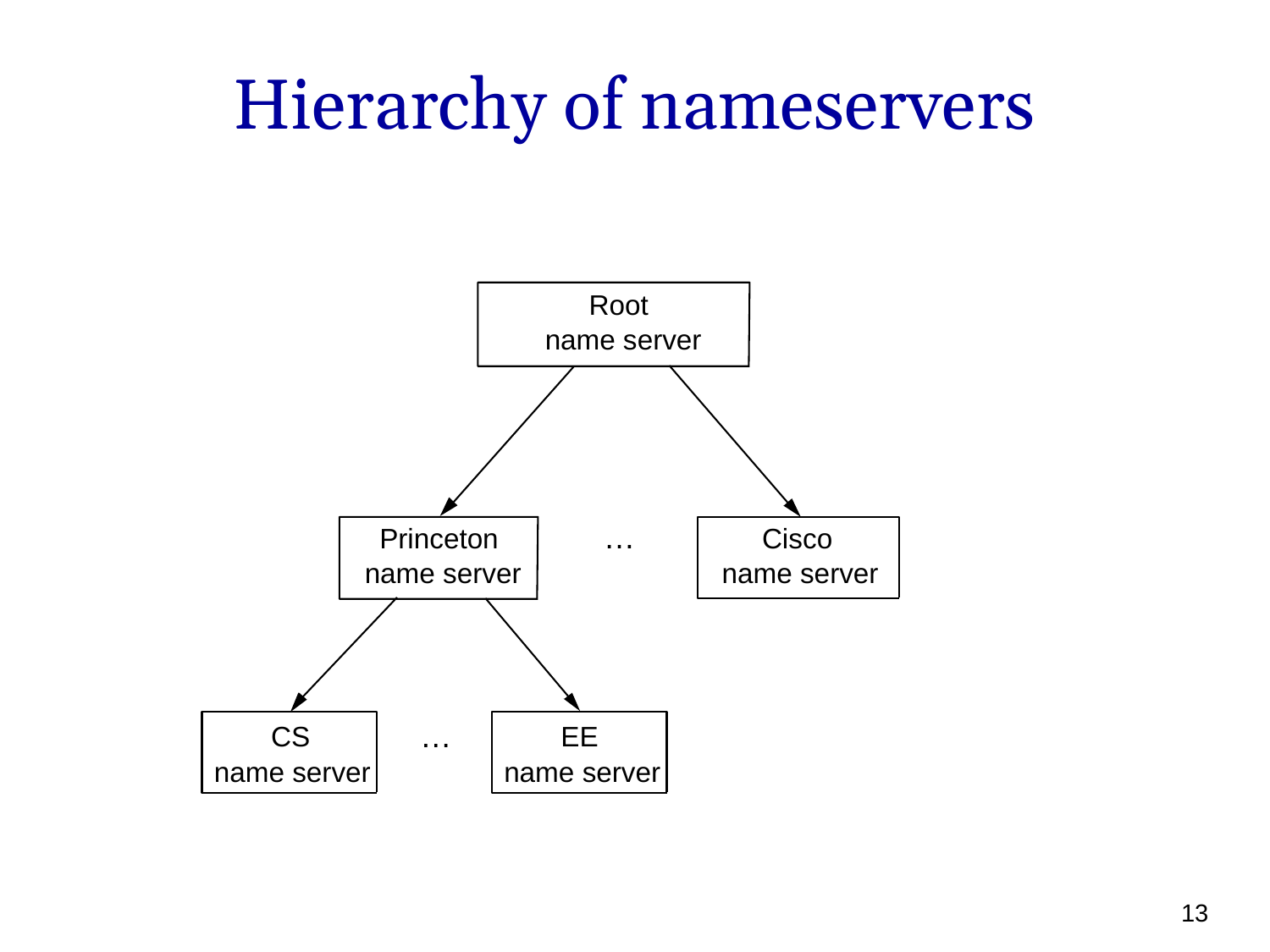

# Hierarchy of nameservers

Root
name server

…

Princeton
Cisco
name server
name server

…

CS
EE
name server
name server
13